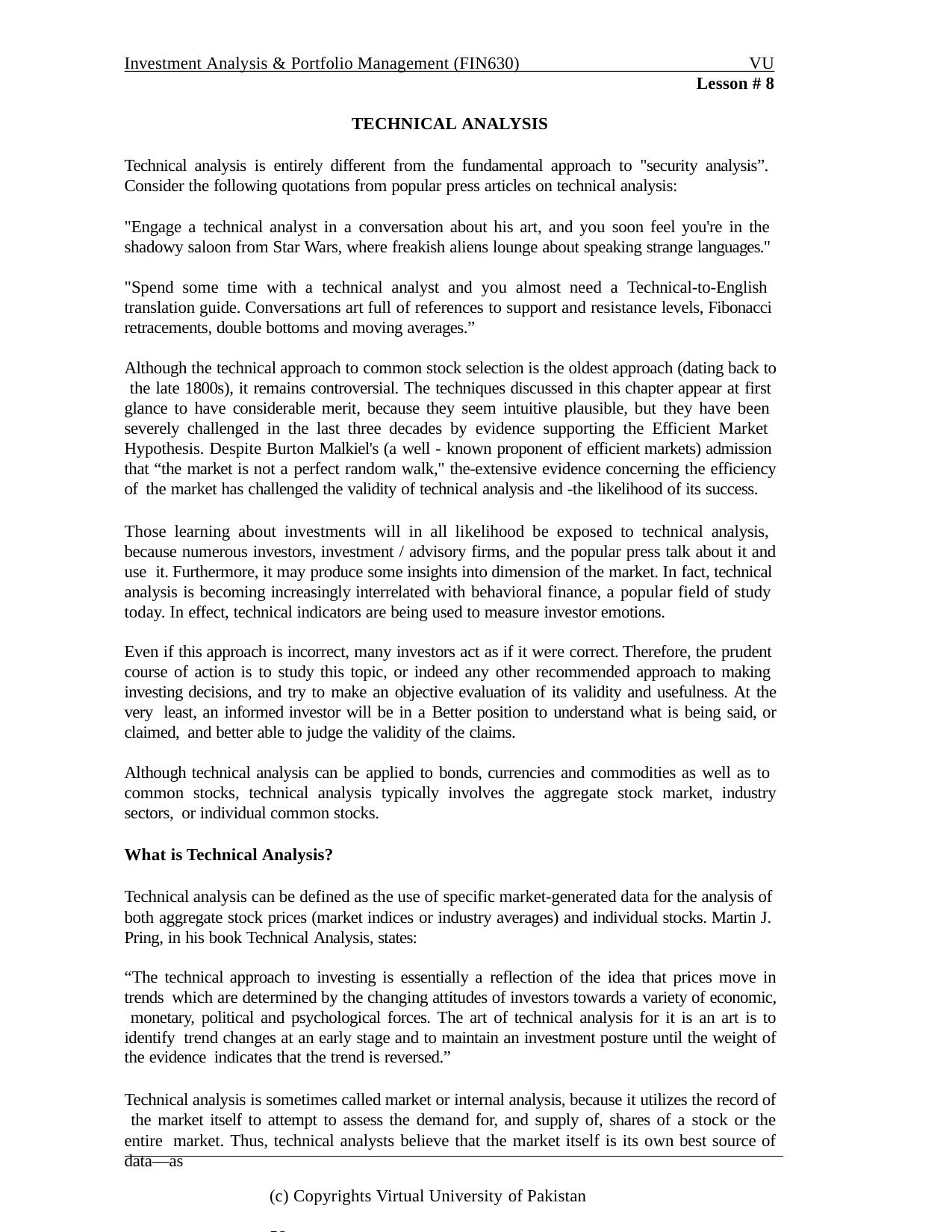

Investment Analysis & Portfolio Management (FIN630)
VU
Lesson # 8

TECHNICAL ANALYSIS

Technical analysis is entirely different from the fundamental approach to "security analysis”.  Consider the following quotations from popular press articles on technical analysis:

"Engage a technical analyst in a conversation about his art, and you soon feel you're in the  shadowy saloon from Star Wars, where freakish aliens lounge about speaking strange languages."

"Spend some time with a technical analyst and you almost need a Technical-to-English  translation guide. Conversations art full of references to support and resistance levels, Fibonacci  retracements, double bottoms and moving averages.”

Although the technical approach to common stock selection is the oldest approach (dating back to  the late 1800s), it remains controversial. The techniques discussed in this chapter appear at first  glance to have considerable merit, because they seem intuitive plausible, but they have been  severely challenged in the last three decades by evidence supporting the Efficient Market  Hypothesis. Despite Burton Malkiel's (a well - known proponent of efficient markets) admission  that “the market is not a perfect random walk," the-extensive evidence concerning the efficiency of  the market has challenged the validity of technical analysis and -the likelihood of its success.

Those learning about investments will in all likelihood be exposed to technical analysis,  because numerous investors, investment / advisory firms, and the popular press talk about it and use  it. Furthermore, it may produce some insights into dimension of the market. In fact, technical  analysis is becoming increasingly interrelated with behavioral finance, a popular field of study  today. In effect, technical indicators are being used to measure investor emotions.

Even if this approach is incorrect, many investors act as if it were correct. Therefore, the prudent  course of action is to study this topic, or indeed any other recommended approach to making  investing decisions, and try to make an objective evaluation of its validity and usefulness. At the very  least, an informed investor will be in a Better position to understand what is being said, or claimed,  and better able to judge the validity of the claims.

Although technical analysis can be applied to bonds, currencies and commodities as well as to  common stocks, technical analysis typically involves the aggregate stock market, industry sectors,  or individual common stocks.

What is Technical Analysis?

Technical analysis can be defined as the use of specific market-generated data for the analysis of  both aggregate stock prices (market indices or industry averages) and individual stocks. Martin J.  Pring, in his book Technical Analysis, states:

“The technical approach to investing is essentially a reflection of the idea that prices move in trends  which are determined by the changing attitudes of investors towards a variety of economic,  monetary, political and psychological forces. The art of technical analysis for it is an art is to identify  trend changes at an early stage and to maintain an investment posture until the weight of the evidence  indicates that the trend is reversed.”

Technical analysis is sometimes called market or internal analysis, because it utilizes the record of  the market itself to attempt to assess the demand for, and supply of, shares of a stock or the entire  market. Thus, technical analysts believe that the market itself is its own best source of data—as
(c) Copyrights Virtual University of Pakistan	58